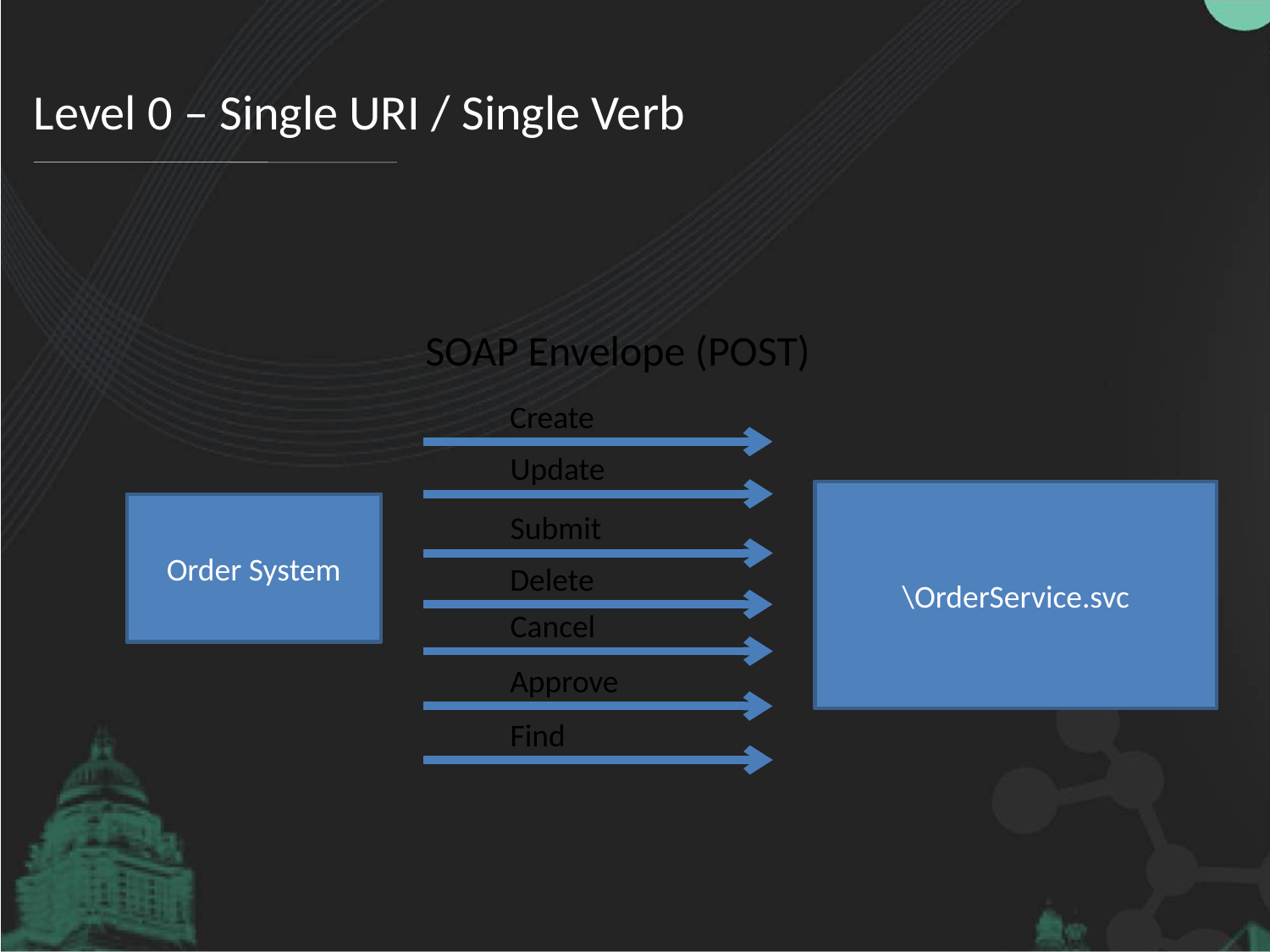

# Level 0 – Single URI / Single Verb
SOAP Envelope (POST)
Create
Update
\OrderService.svc
Order System
Submit
Delete
Cancel
Approve
Find